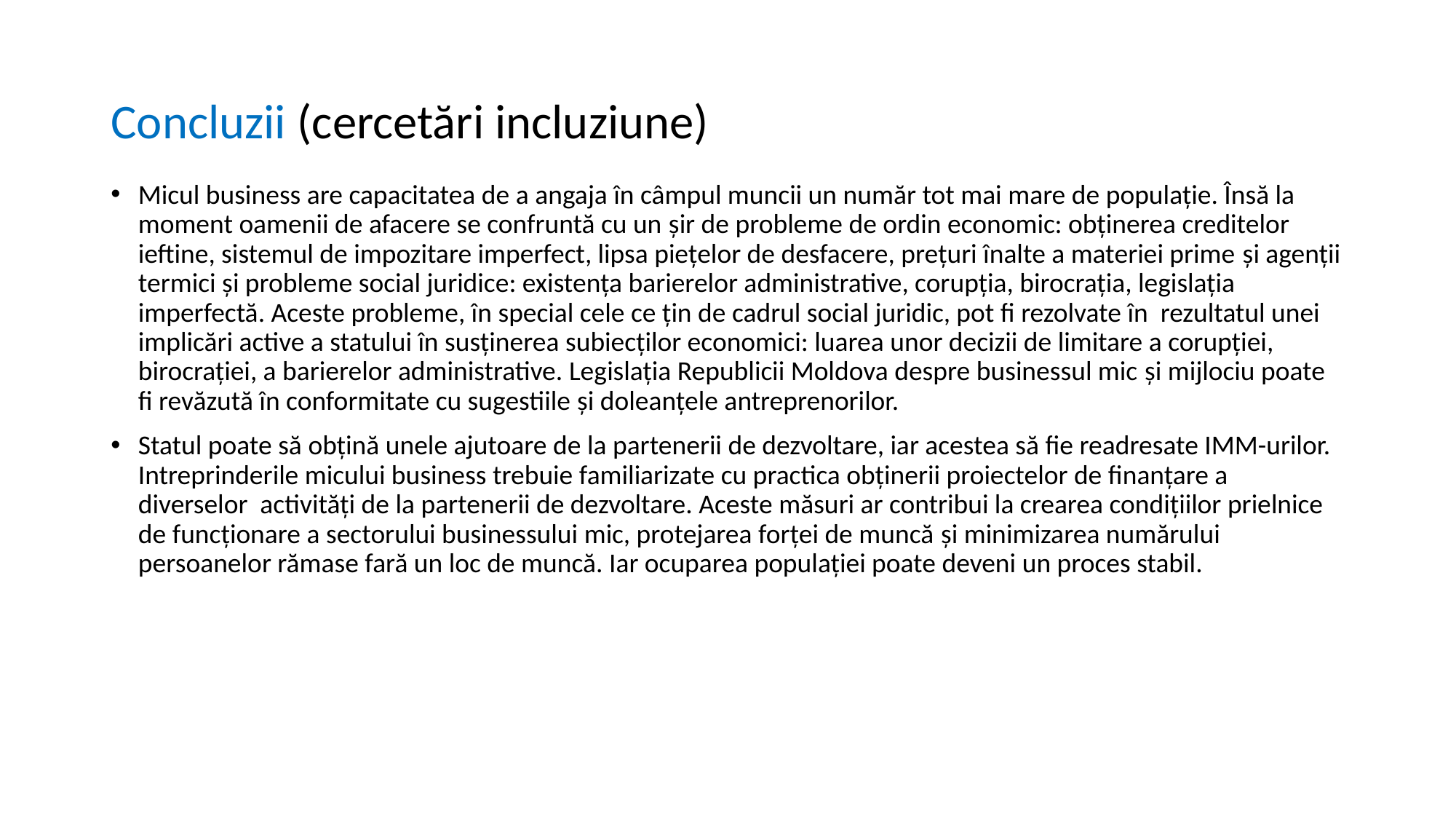

# Concluzii (cercetări incluziune)
Micul business are capacitatea de a angaja în câmpul muncii un număr tot mai mare de populație. Însă la moment oamenii de afacere se confruntă cu un șir de probleme de ordin economic: obținerea creditelor ieftine, sistemul de impozitare imperfect, lipsa piețelor de desfacere, prețuri înalte a materiei prime și agenții termici și probleme social juridice: existența barierelor administrative, corupția, birocrația, legislația imperfectă. Aceste probleme, în special cele ce țin de cadrul social juridic, pot fi rezolvate în  rezultatul unei implicări active a statului în susținerea subiecților economici: luarea unor decizii de limitare a corupției, birocrației, a barierelor administrative. Legislația Republicii Moldova despre businessul mic și mijlociu poate fi revăzută în conformitate cu sugestiile și doleanțele antreprenorilor.
Statul poate să obțină unele ajutoare de la partenerii de dezvoltare, iar acestea să fie readresate IMM-urilor. Intreprinderile micului business trebuie familiarizate cu practica obținerii proiectelor de finanțare a diverselor  activități de la partenerii de dezvoltare. Aceste măsuri ar contribui la crearea condițiilor prielnice de funcționare a sectorului businessului mic, protejarea forței de muncă și minimizarea numărului persoanelor rămase fară un loc de muncă. Iar ocuparea populației poate deveni un proces stabil.